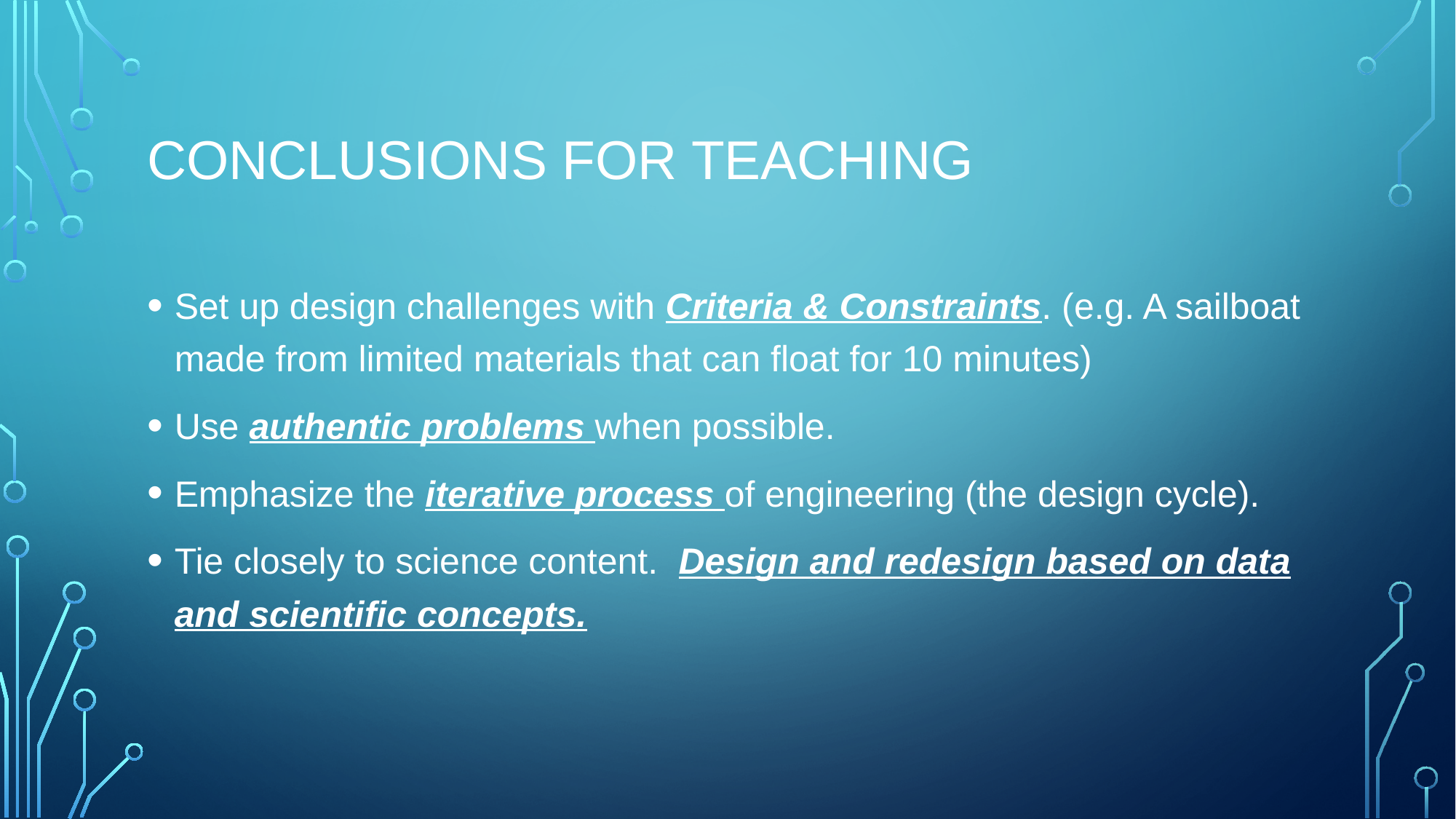

# Conclusions for Teaching
Set up design challenges with Criteria & Constraints. (e.g. A sailboat made from limited materials that can float for 10 minutes)
Use authentic problems when possible.
Emphasize the iterative process of engineering (the design cycle).
Tie closely to science content.  Design and redesign based on data and scientific concepts.